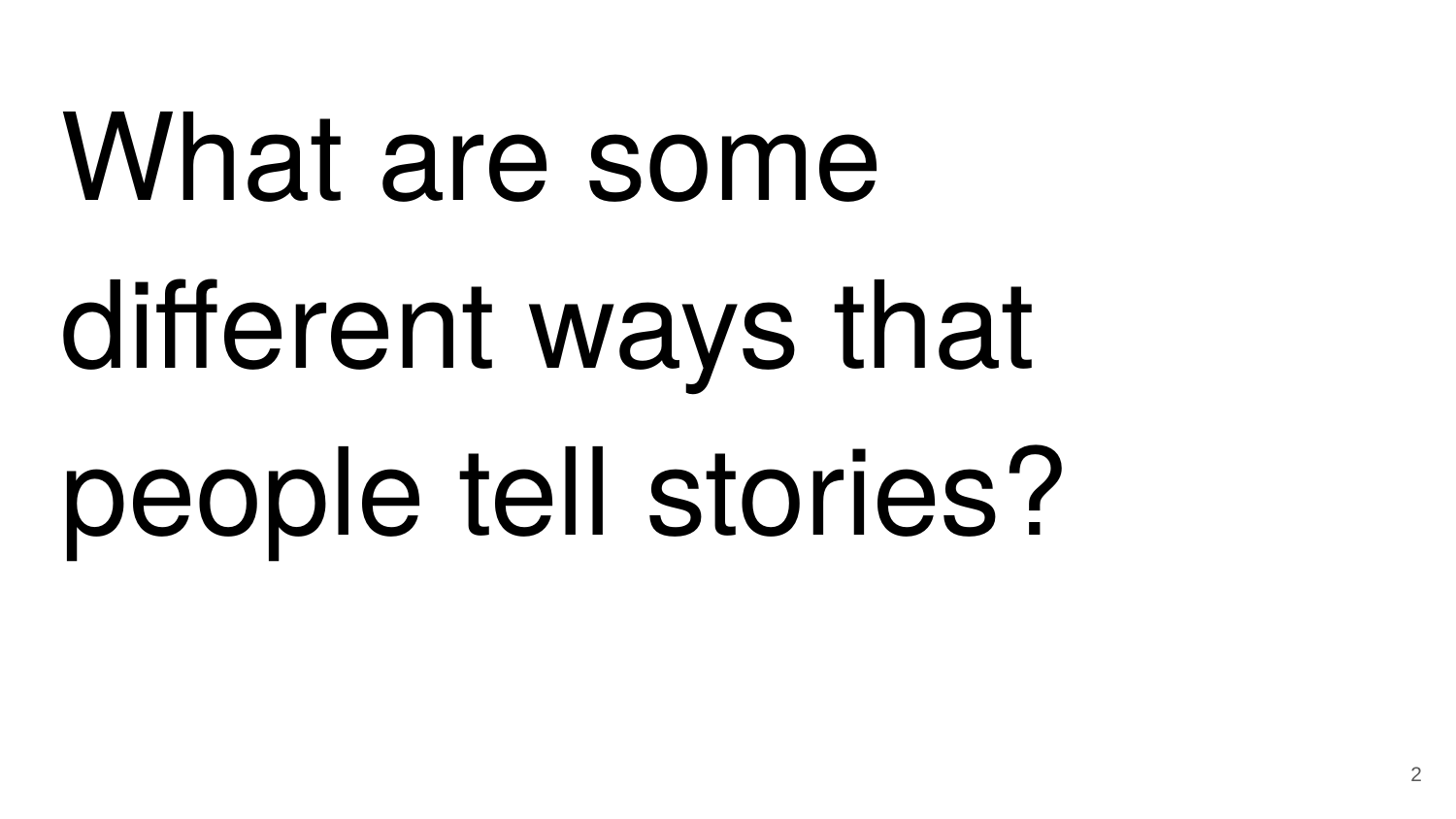

What are some different ways that people tell stories?
2